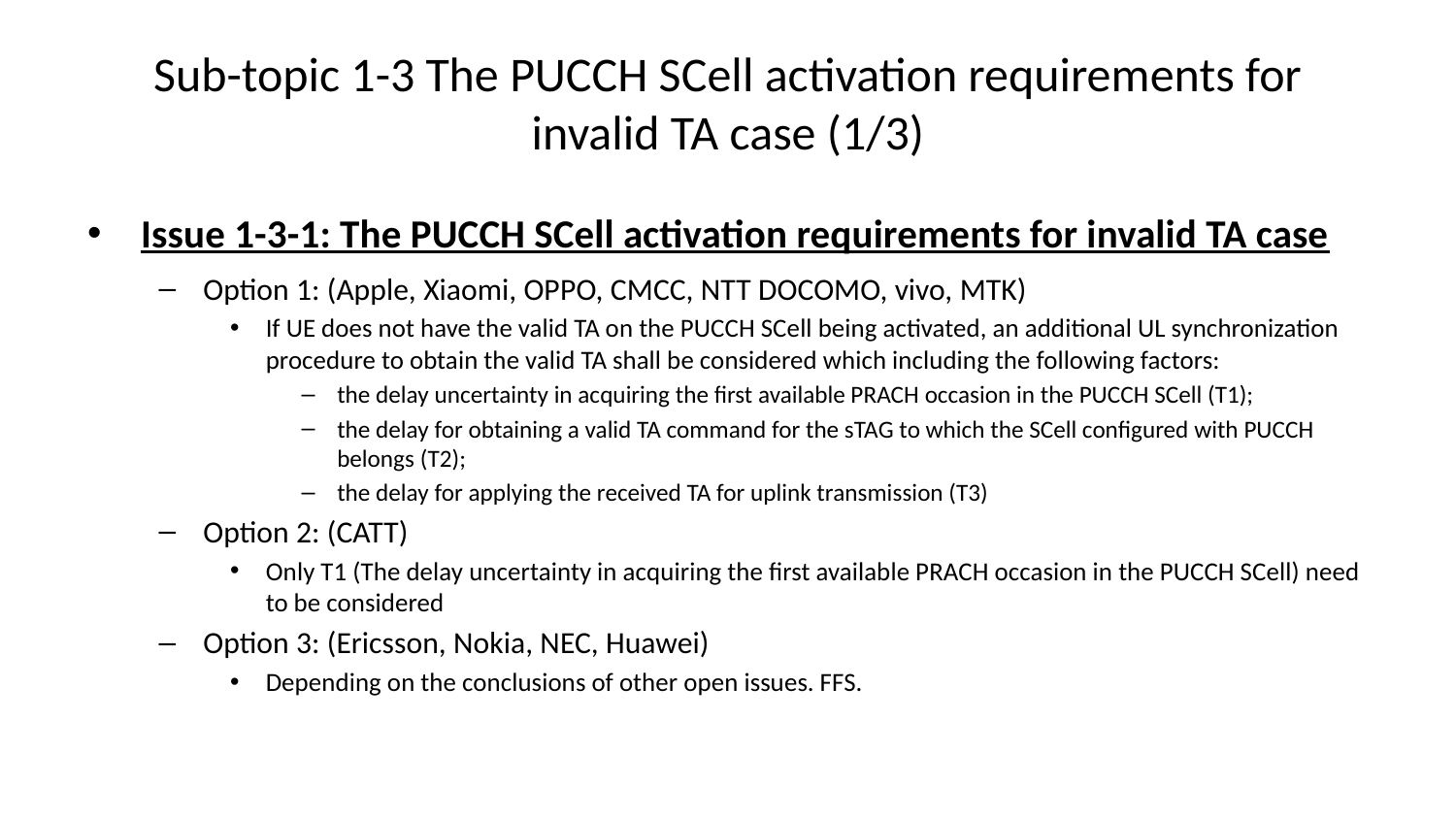

# Sub-topic 1-3 The PUCCH SCell activation requirements for invalid TA case (1/3)
Issue 1-3-1: The PUCCH SCell activation requirements for invalid TA case
Option 1: (Apple, Xiaomi, OPPO, CMCC, NTT DOCOMO, vivo, MTK)
If UE does not have the valid TA on the PUCCH SCell being activated, an additional UL synchronization procedure to obtain the valid TA shall be considered which including the following factors:
the delay uncertainty in acquiring the first available PRACH occasion in the PUCCH SCell (T1);
the delay for obtaining a valid TA command for the sTAG to which the SCell configured with PUCCH belongs (T2);
the delay for applying the received TA for uplink transmission (T3)
Option 2: (CATT)
Only T1 (The delay uncertainty in acquiring the first available PRACH occasion in the PUCCH SCell) need to be considered
Option 3: (Ericsson, Nokia, NEC, Huawei)
Depending on the conclusions of other open issues. FFS.